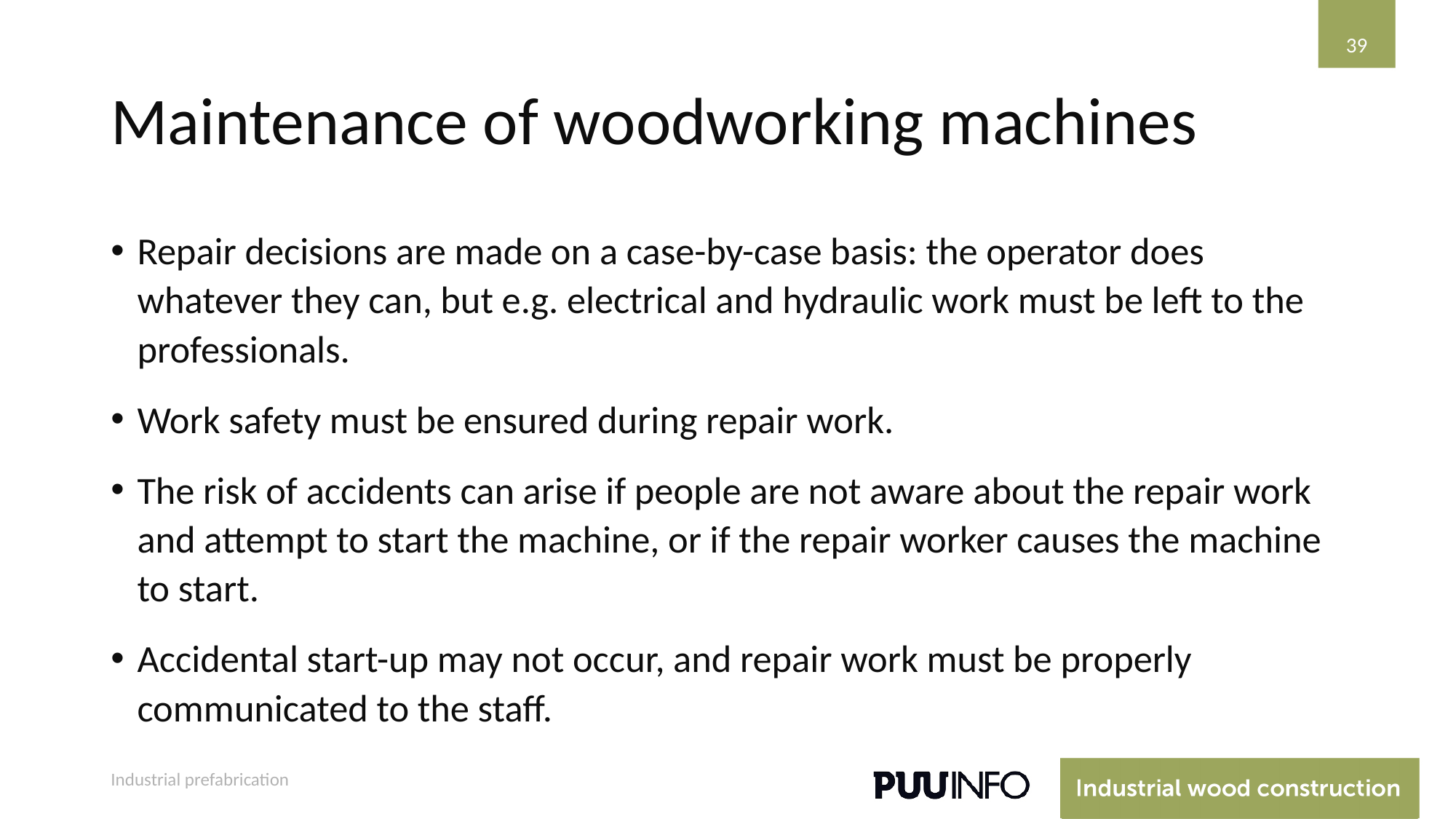

39
# Maintenance of woodworking machines
Repair decisions are made on a case-by-case basis: the operator does whatever they can, but e.g. electrical and hydraulic work must be left to the professionals.
Work safety must be ensured during repair work.
The risk of accidents can arise if people are not aware about the repair work and attempt to start the machine, or if the repair worker causes the machine to start.
Accidental start-up may not occur, and repair work must be properly communicated to the staff.

Industrial prefabrication